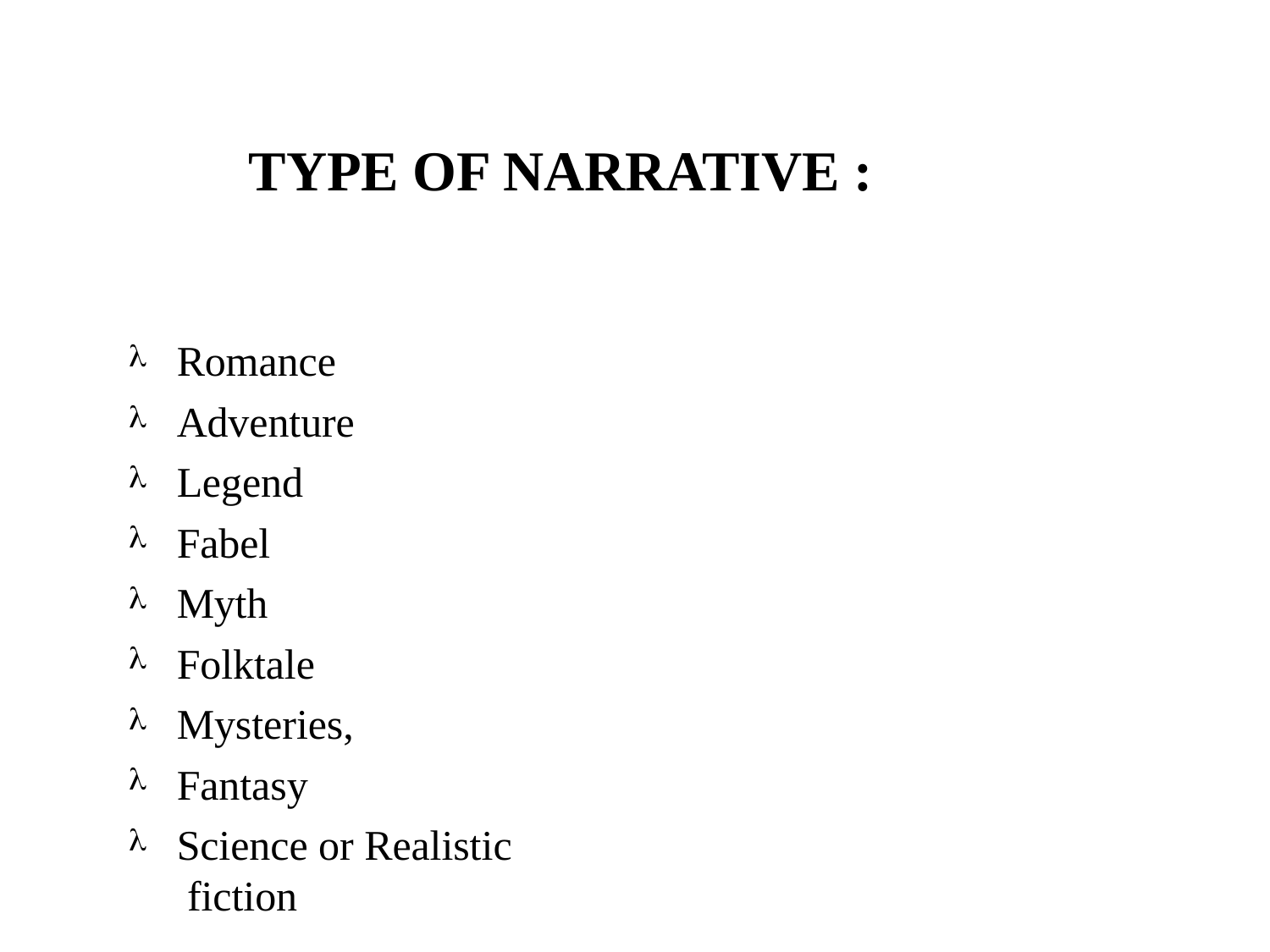

# TYPE OF NARRATIVE :
Romance
Adventure
Legend
Fabel
Myth
Folktale
Mysteries,
Fantasy
Science or Realistic  fiction